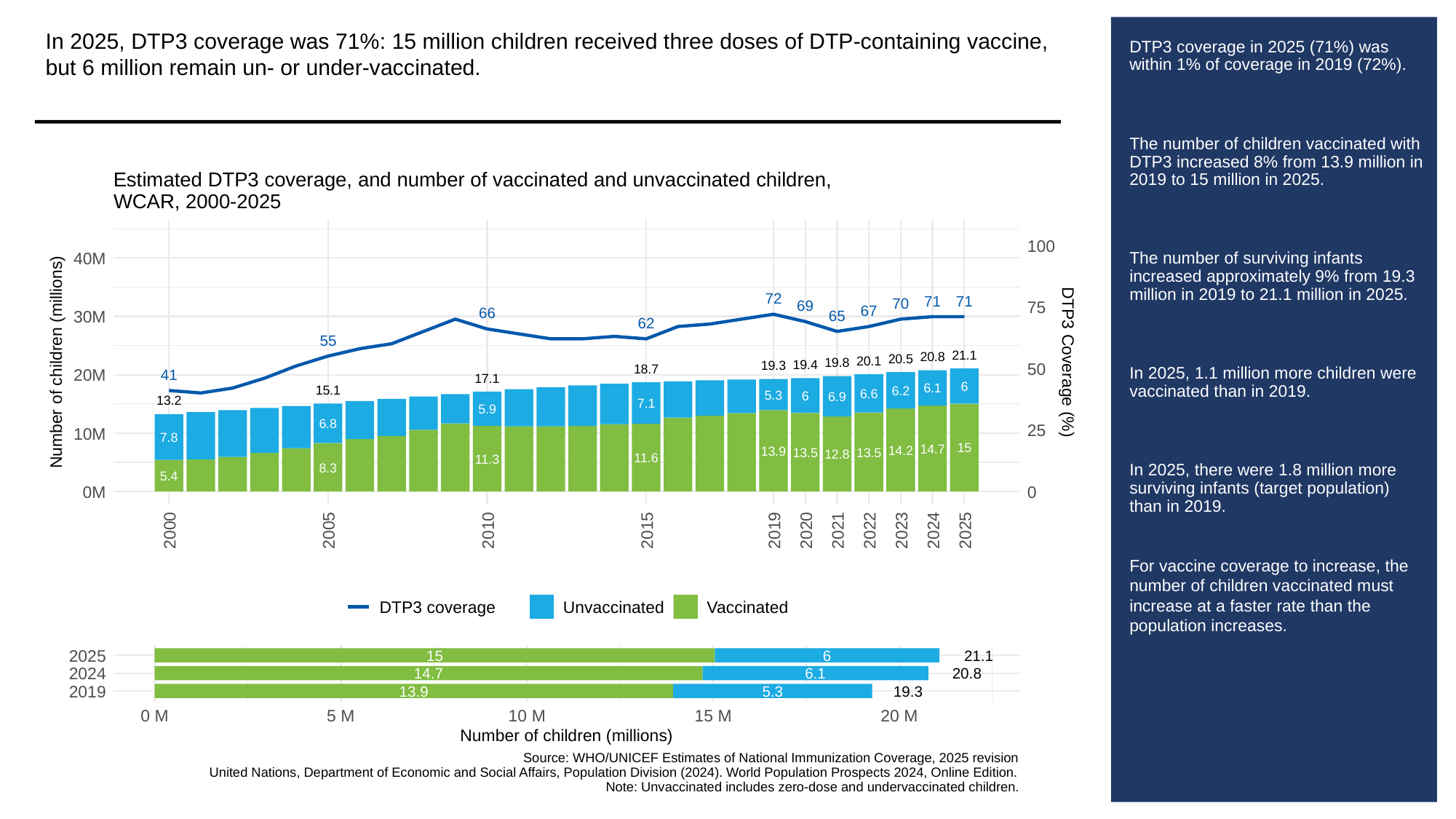

In 2025, DTP3 coverage was 71%: 15 million children received three doses of DTP-containing vaccine, but 6 million remain un- or under-vaccinated.
# DTP3 coverage in 2025 (71%) was within 1% of coverage in 2019 (72%).

The number of children vaccinated with DTP3 increased 8% from 13.9 million in 2019 to 15 million in 2025.

The number of surviving infants increased approximately 9% from 19.3 million in 2019 to 21.1 million in 2025.

In 2025, 1.1 million more children were vaccinated than in 2019.

In 2025, there were 1.8 million more surviving infants (target population) than in 2019.

For vaccine coverage to increase, the number of children vaccinated must increase at a faster rate than the population increases.

Estimated DTP3 coverage, and number of vaccinated and unvaccinated children,
WCAR, 2000-2025

100
40M

72
71
71
70
69
75
67
66
65
30M

62
55

21.1
20.8
20.5
20.1
Number of children (millions)
DTP3 Coverage (%)
19.8
19.4
19.3
50
18.7

20M
41

17.1

6

6.1

15.1

6.2

6.6

5.3
6

6.9

13.2

7.1

5.9

6.8

25

10M

7.8

15

14.7
14.2
13.9
13.5
13.5

12.8

11.6
11.3

8.3
5.4
0M
0

2000
2005
2010
2015
2019
2020
2021
2022
2023
2024
2025

DTP3 coverage
Unvaccinated
Vaccinated

2025
15
6
21.1

2024
14.7
6.1
20.8

2019
13.9
5.3
19.3

0 M
5 M
10 M
15 M
20 M
Number of children (millions)
Source: WHO/UNICEF Estimates of National Immunization Coverage, 2025 revision
United Nations, Department of Economic and Social Affairs, Population Division (2024). World Population Prospects 2024, Online Edition.
Note: Unvaccinated includes zero-dose and undervaccinated children.